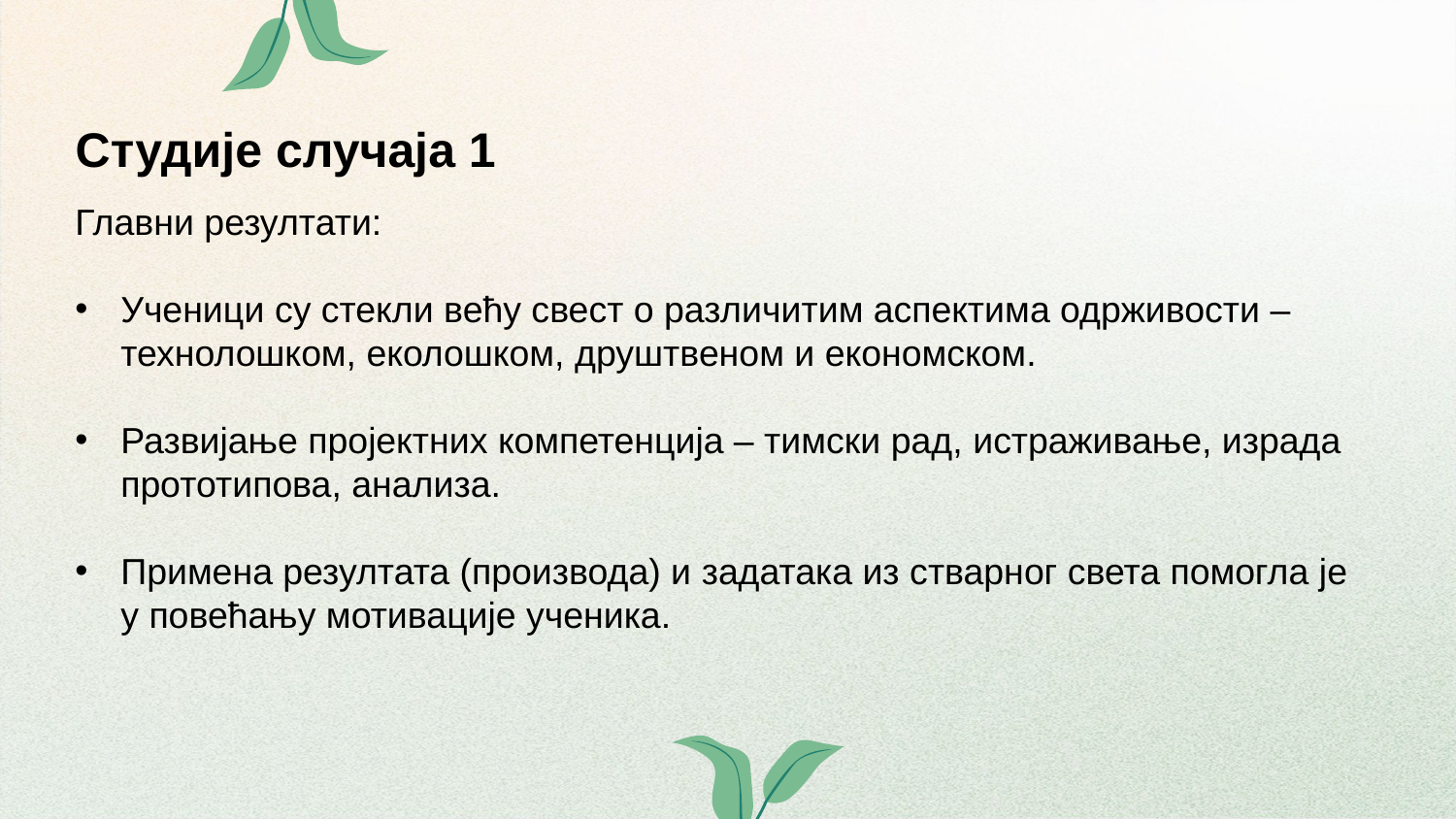

# Студије случаја 1
Главни резултати:

Ученици су стекли већу свест о различитим аспектима одрживости – технолошком, еколошком, друштвеном и економском.

Развијање пројектних компетенција – тимски рад, истраживање, израда прототипова, анализа.

Примена резултата (производа) и задатака из стварног света помогла је у повећању мотивације ученика.